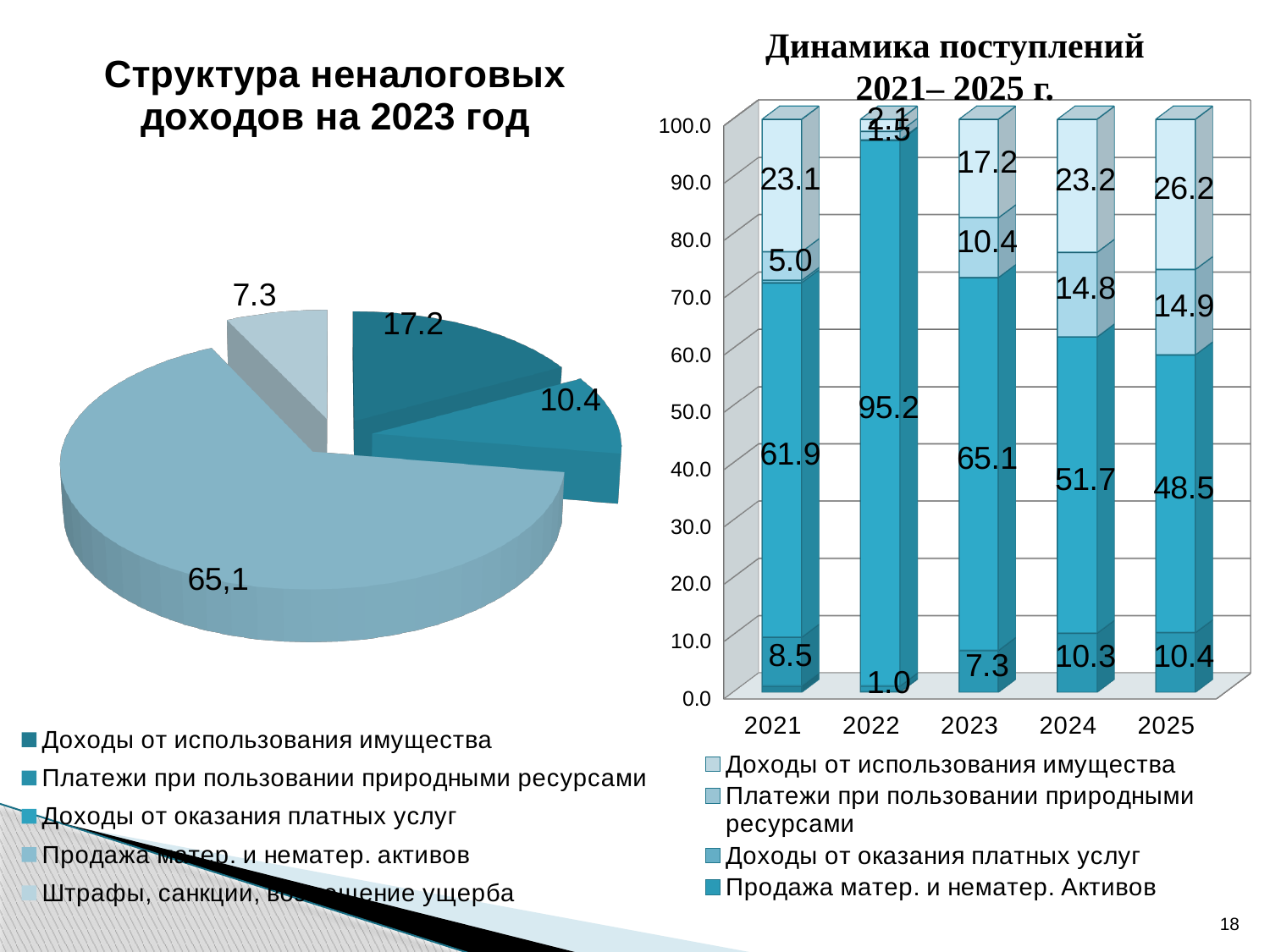

[unsupported chart]

Динамика поступлений 2021– 2025 г.

[unsupported chart]

18